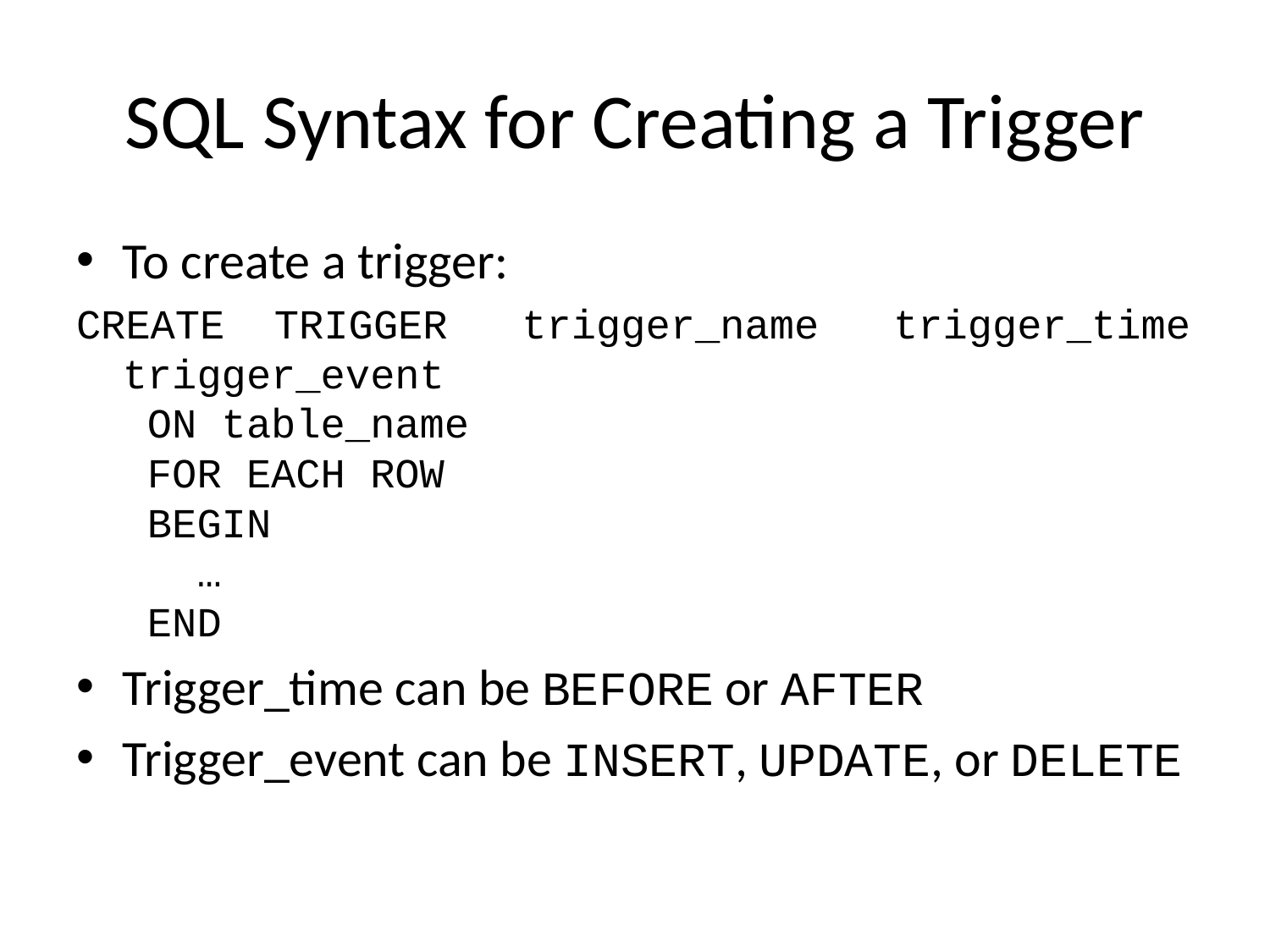

# SQL Syntax for Creating a Trigger
To create a trigger:
CREATE  TRIGGER   trigger_name   trigger_time trigger_event
 ON table_name
 FOR EACH ROW
 BEGIN
   …
 END
Trigger_time can be BEFORE or AFTER
Trigger_event can be INSERT, UPDATE, or DELETE